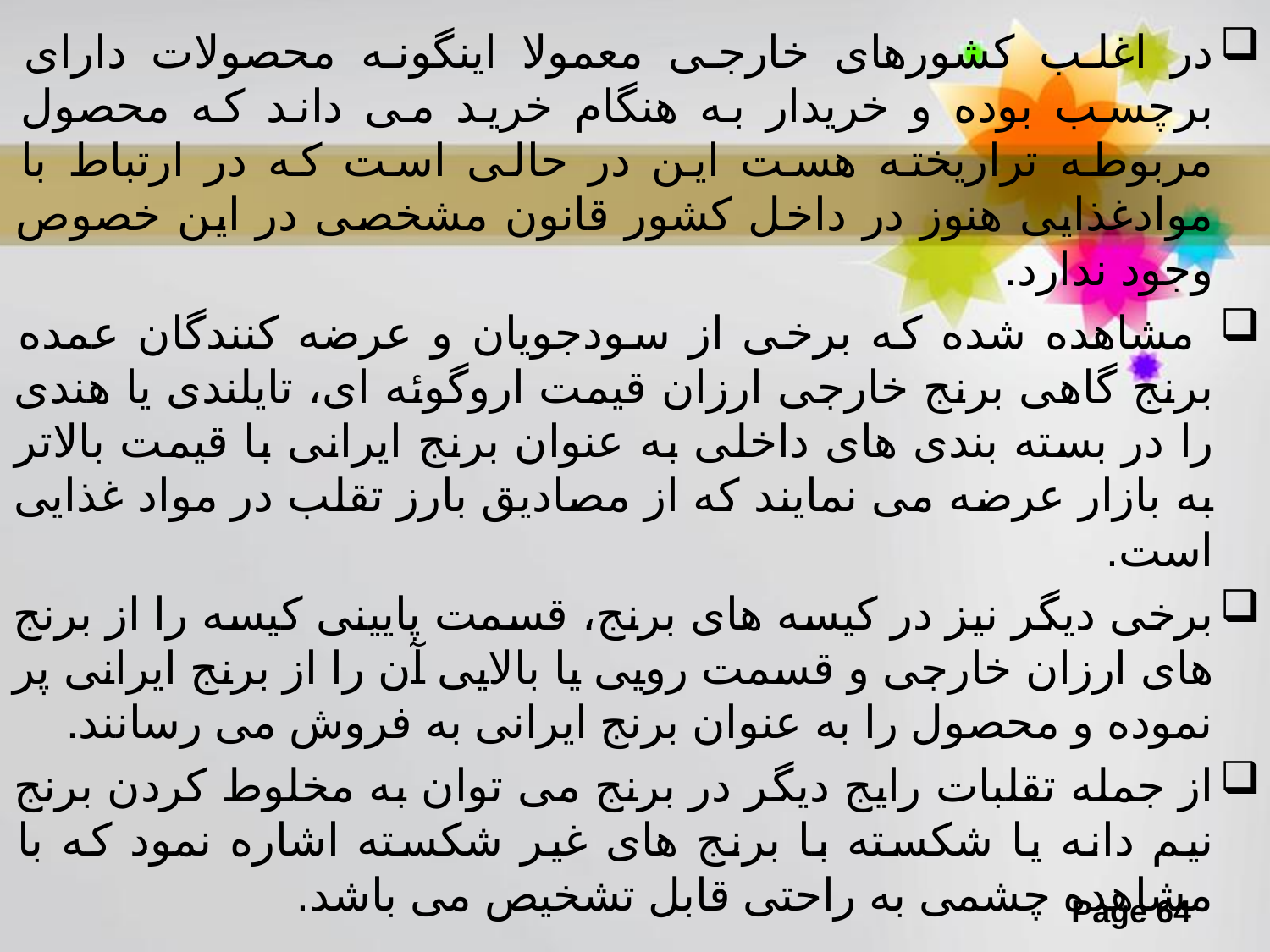

در اغلب کشورهای خارجی معمولا اینگونه محصولات دارای برچسب بوده و خریدار به هنگام خرید می داند که محصول مربوطه تراریخته هست این در حالی است که در ارتباط با موادغذایی هنوز در داخل کشور قانون مشخصی در این خصوص وجود ندارد.
 مشاهده شده که برخی از سودجویان و عرضه کنندگان عمده برنج گاهی برنج خارجی ارزان قیمت اروگوئه ای، تایلندی یا هندی را در بسته بندی های داخلی به عنوان برنج ایرانی با قیمت بالاتر به بازار عرضه می نمایند که از مصادیق بارز تقلب در مواد غذایی است.
برخی دیگر نیز در کیسه های برنج، قسمت پایینی کیسه را از برنج های ارزان خارجی و قسمت رویی یا بالایی آن را از برنج ایرانی پر نموده و محصول را به عنوان برنج ایرانی به فروش می رسانند.
از جمله تقلبات رایج دیگر در برنج می توان به مخلوط کردن برنج نیم دانه یا شکسته با برنج های غیر شکسته اشاره نمود که با مشاهده چشمی به راحتی قابل تشخیص می باشد.